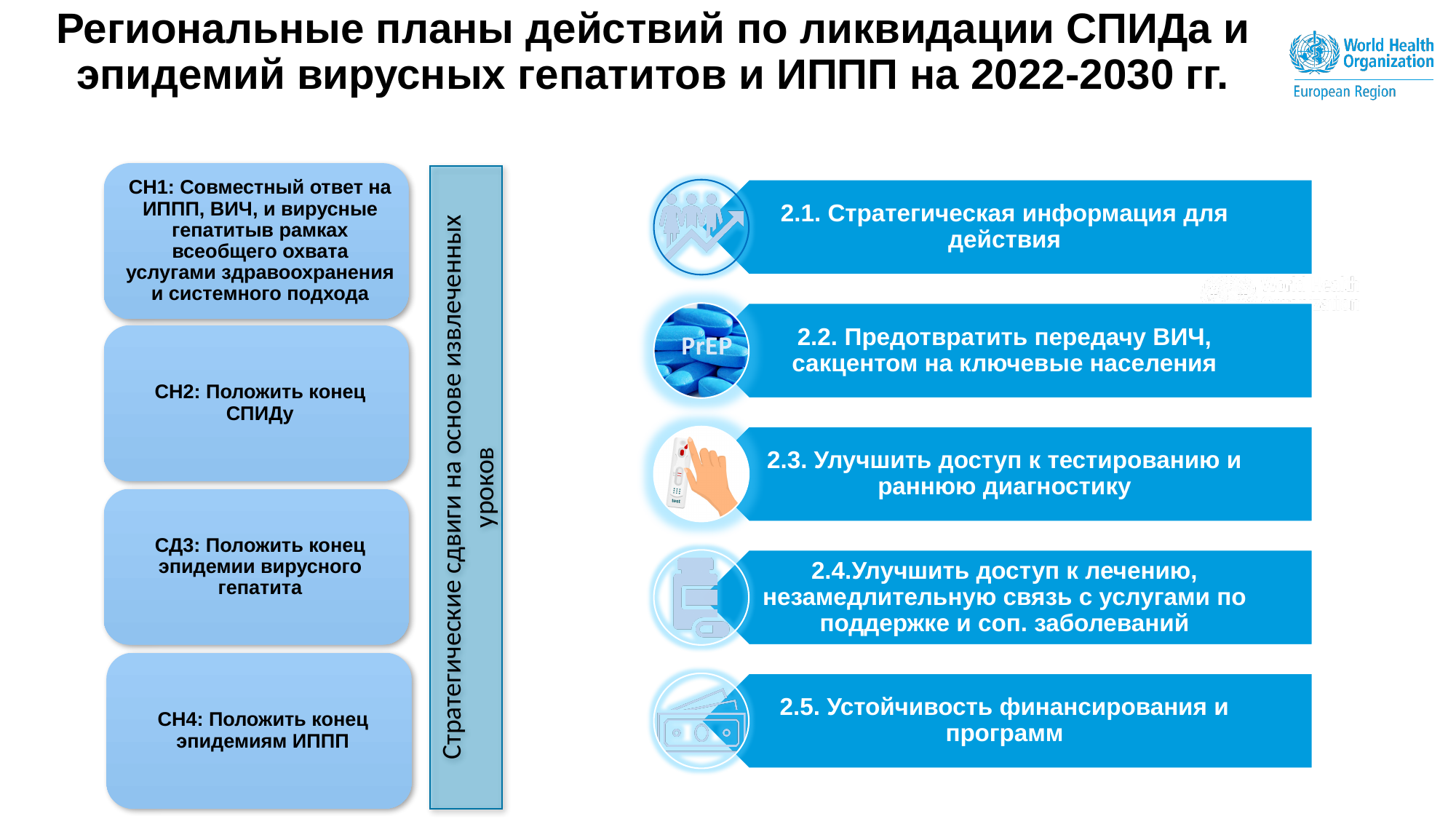

Региональные планы действий по ликвидации СПИДа и эпидемий вирусных гепатитов и ИППП на 2022-2030 гг.
СН1: Совместный ответ на ИППП, ВИЧ, и вирусные гепатитыв рамках всеобщего охвата услугами здравоохранения и системного подхода
СН2: Положить конец СПИДу
СД3: Положить конец эпидемии вирусного гепатита
СН4: Положить конец эпидемиям ИППП
2.1. Стратегическая информация для действия
2.2. Предотвратить передачу ВИЧ, сакцентом на ключевые населения
2.3. Улучшить доступ к тестированию и раннюю диагностику
2.4.Улучшить доступ к лечению, незамедлительную связь с услугами по поддержке и соп. заболеваний
2.5. Устойчивость финансирования и программ
Стратегические сдвиги на основе извлеченных уроков